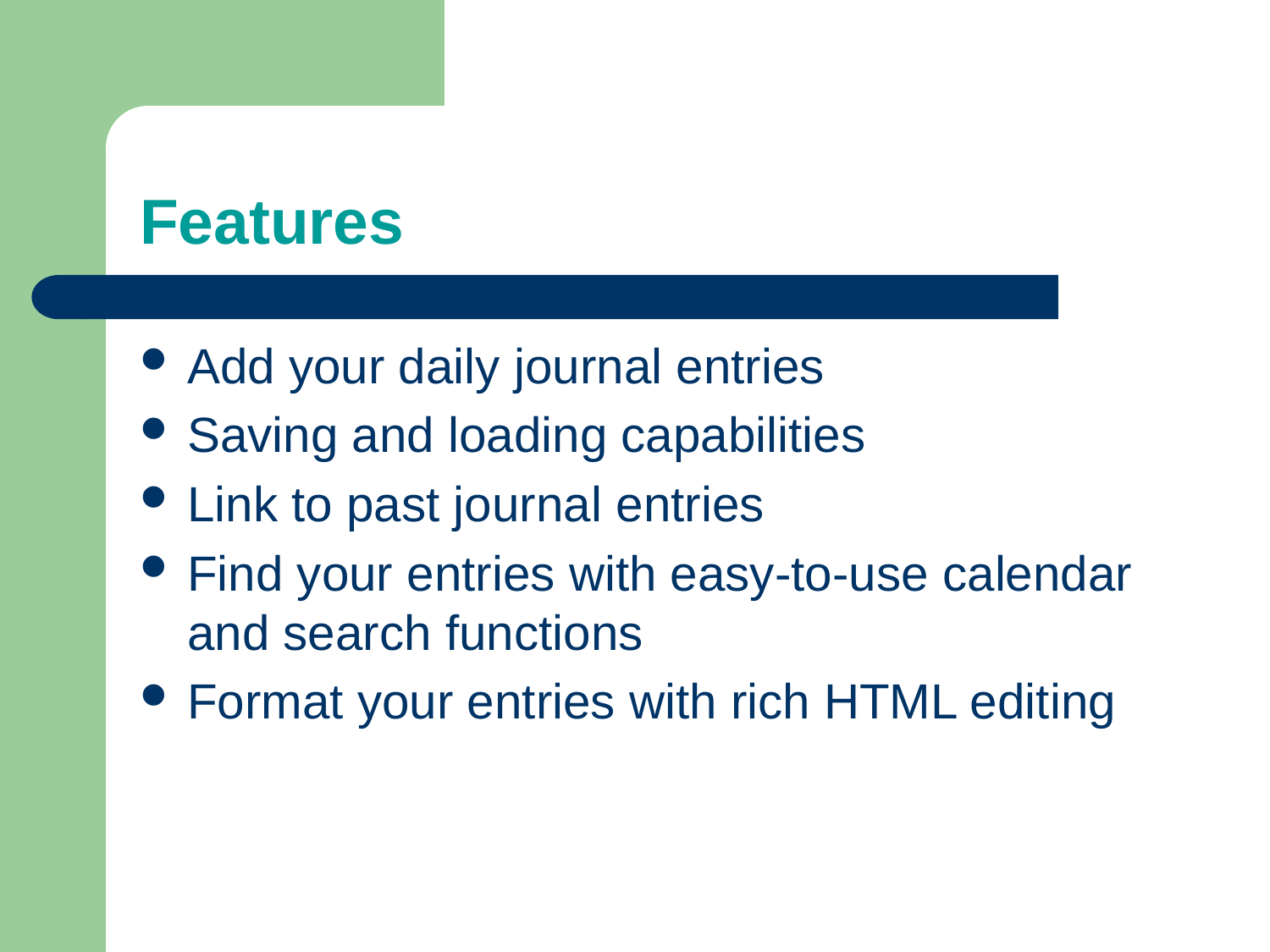

# Features
Add your daily journal entries
Saving and loading capabilities
Link to past journal entries
Find your entries with easy-to-use calendar and search functions
Format your entries with rich HTML editing